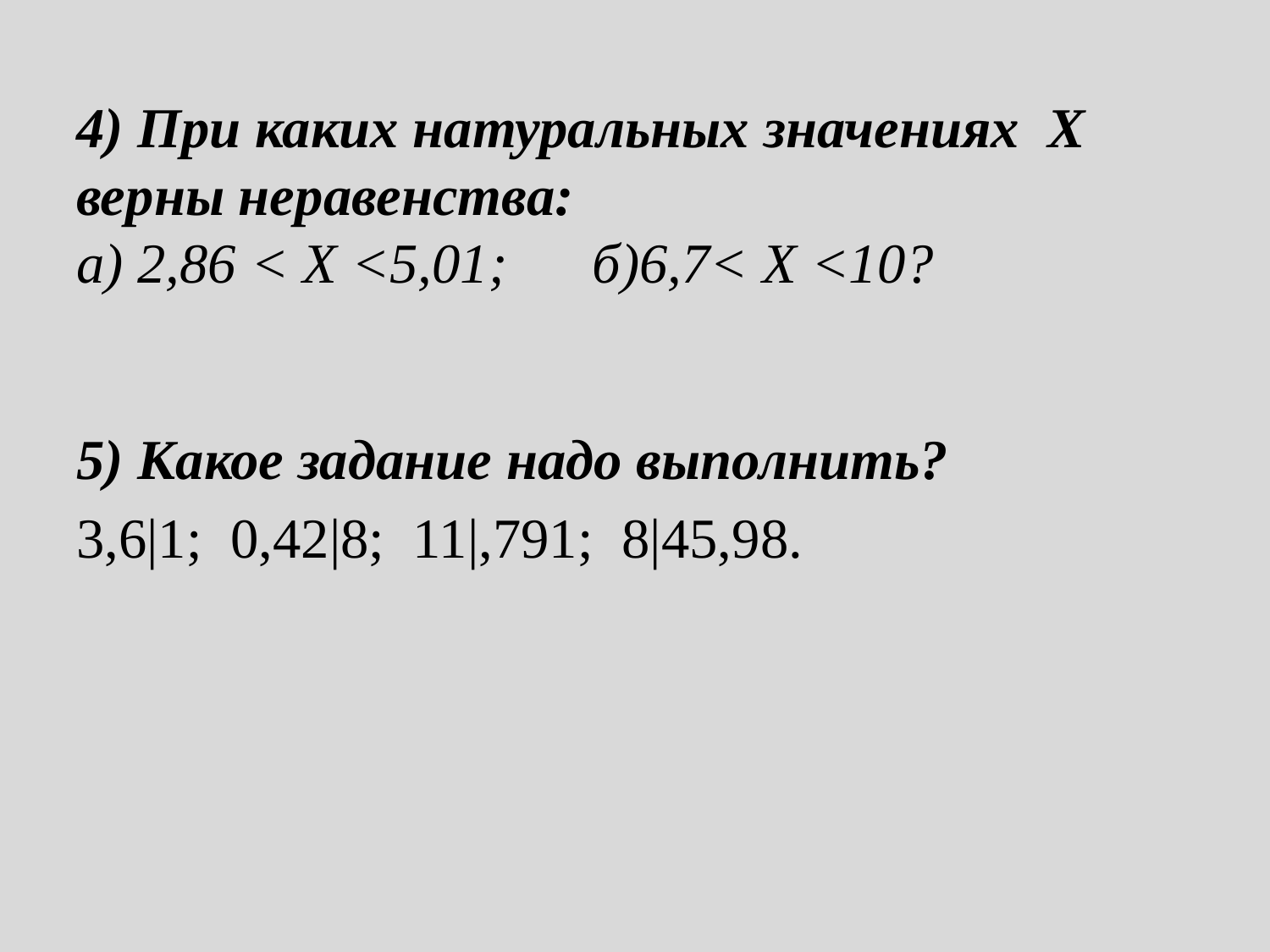

# 4) При каких натуральных значениях  Х верны неравенства: а) 2,86 < Х <5,01;      б)6,7< Х <10?
5) Какое задание надо выполнить?
3,6|1;  0,42|8;  11|,791;  8|45,98.